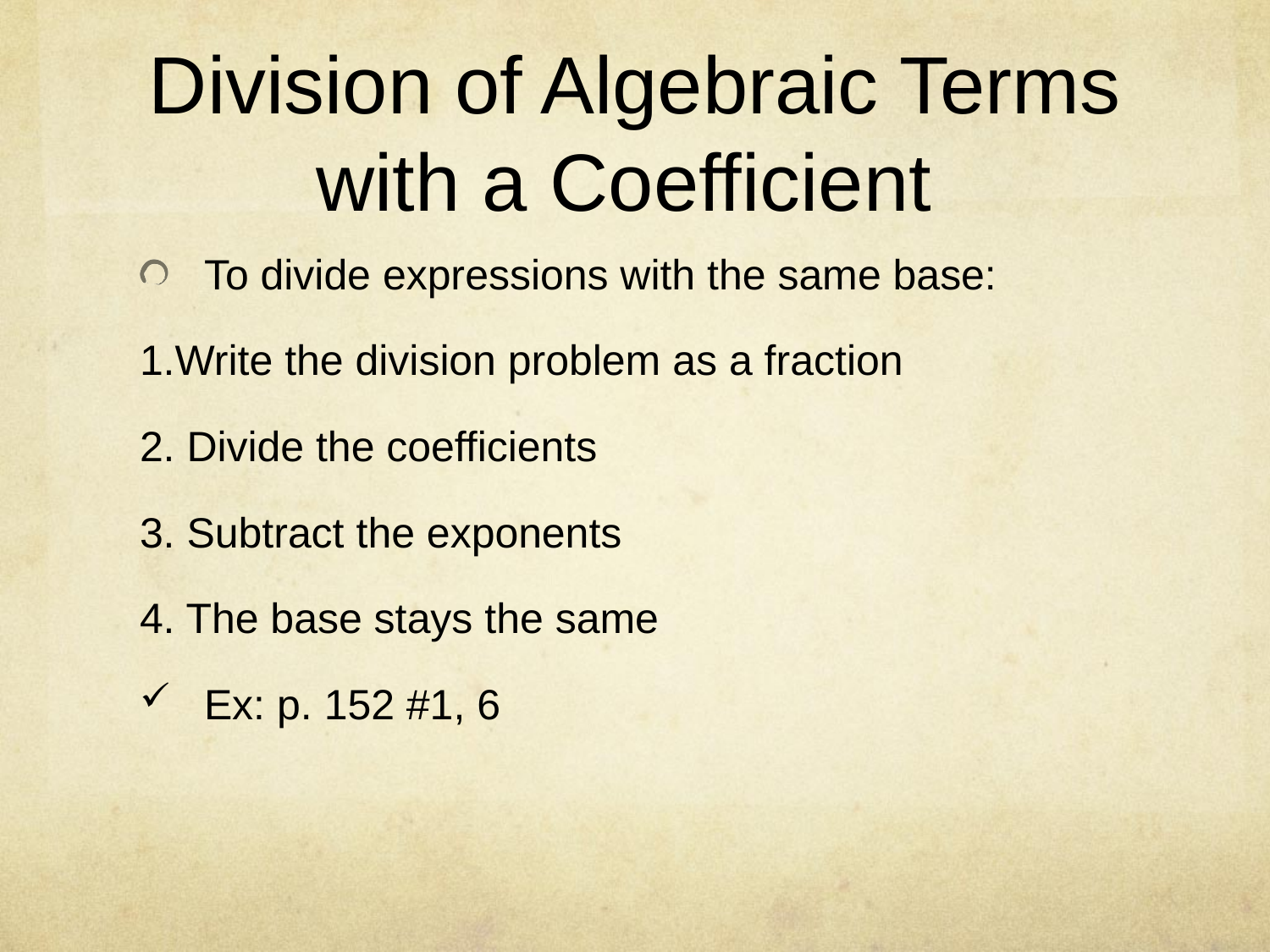

# Division of Algebraic Terms with a Coefficient
To divide expressions with the same base:
1.Write the division problem as a fraction
2. Divide the coefficients
3. Subtract the exponents
4. The base stays the same
Ex: p. 152 #1, 6